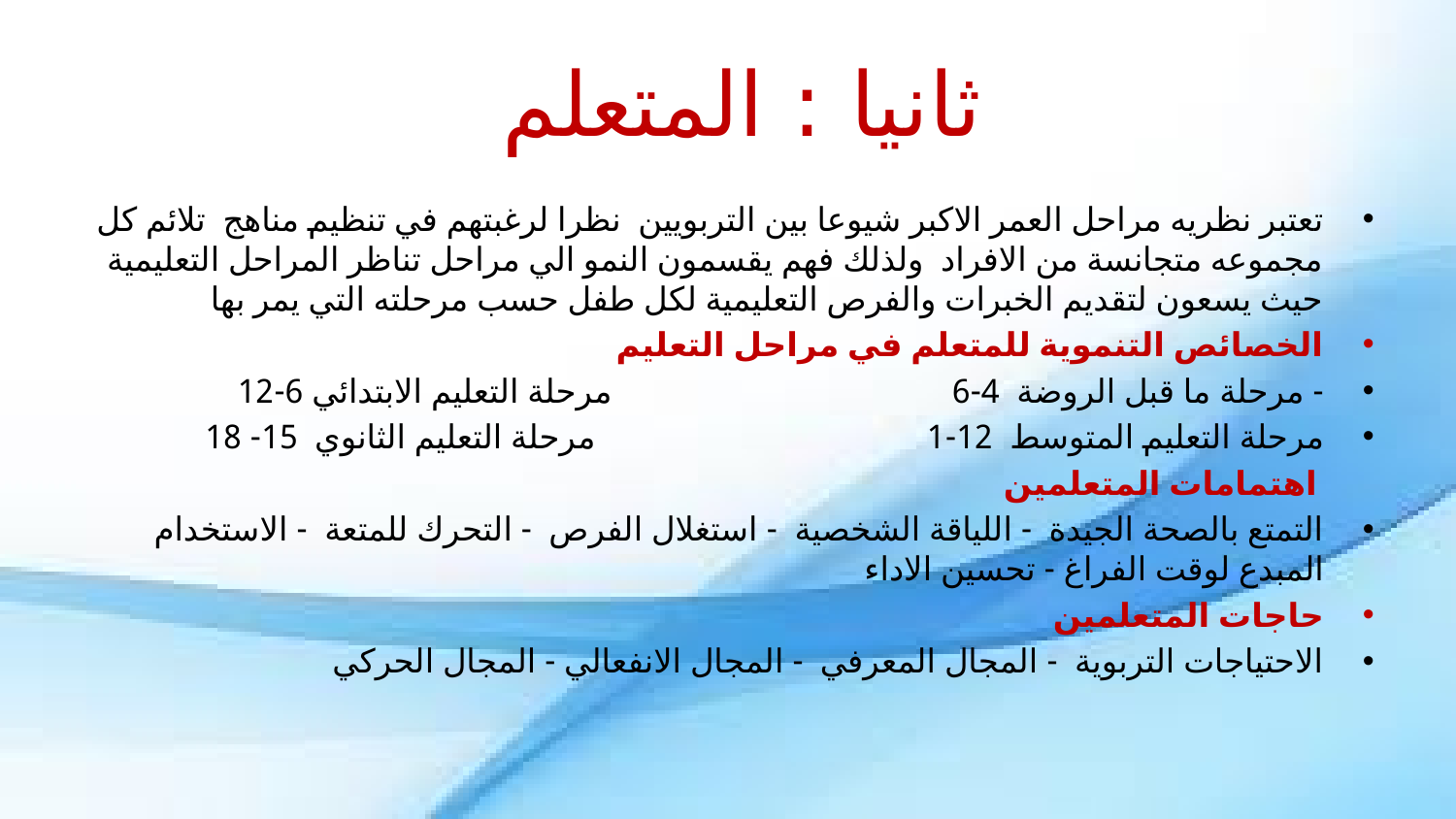

# ثانيا : المتعلم
تعتبر نظريه مراحل العمر الاكبر شيوعا بين التربويين  نظرا لرغبتهم في تنظيم مناهج  تلائم كل مجموعه متجانسة من الافراد  ولذلك فهم يقسمون النمو الي مراحل تناظر المراحل التعليمية  حيث يسعون لتقديم الخبرات والفرص التعليمية لكل طفل حسب مرحلته التي يمر بها
الخصائص التنموية للمتعلم في مراحل التعليم
- مرحلة ما قبل الروضة  4-6                                        مرحلة التعليم الابتدائي 6-12
مرحلة التعليم المتوسط  12-1                                       مرحلة التعليم الثانوي  15- 18
      اهتمامات المتعلمين
التمتع بالصحة الجيدة  - اللياقة الشخصية  - استغلال الفرص  - التحرك للمتعة  - الاستخدام المبدع لوقت الفراغ - تحسين الاداء
حاجات المتعلمين
الاحتياجات التربوية  - المجال المعرفي  - المجال الانفعالي - المجال الحركي